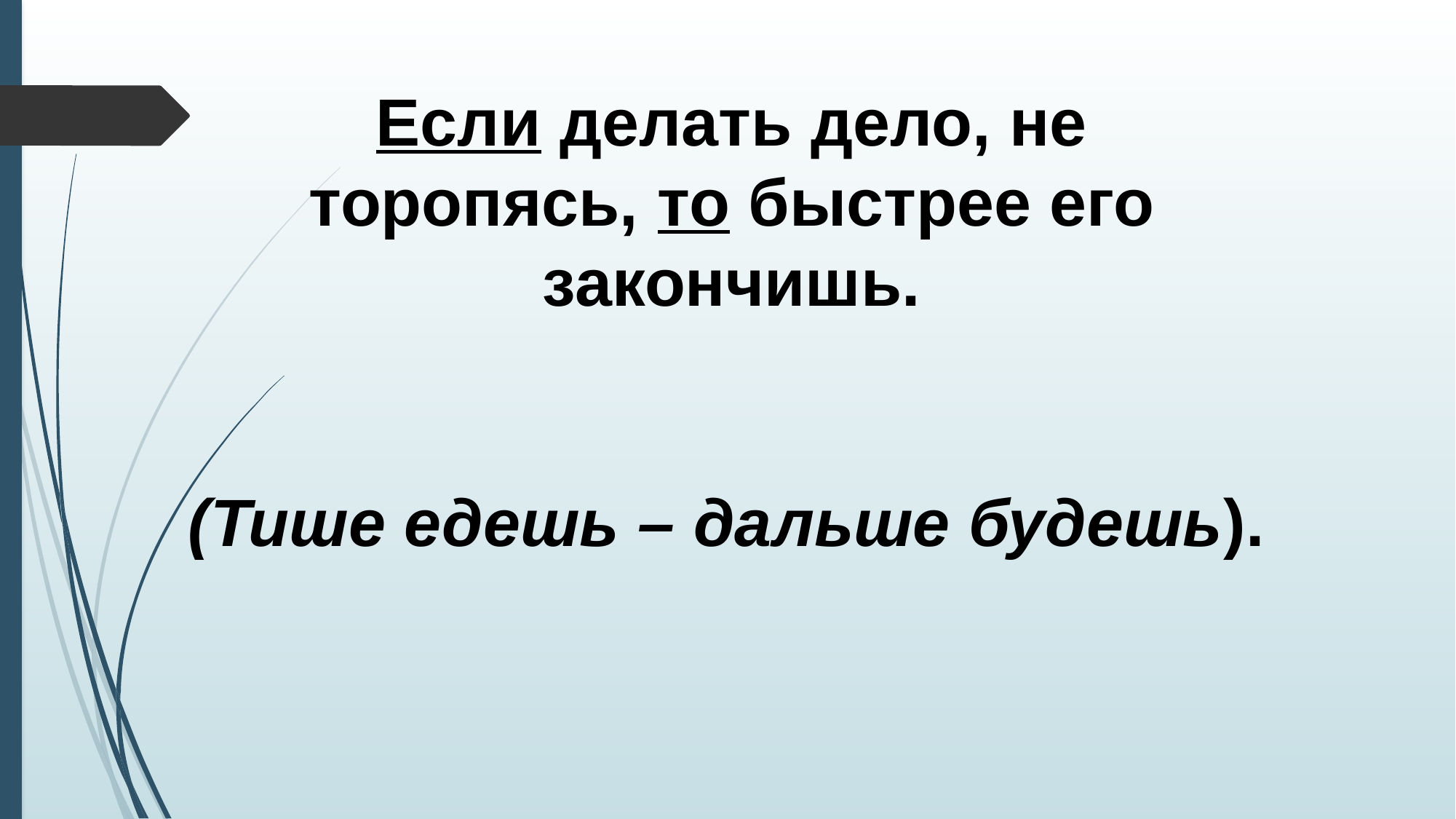

Если делать дело, не торопясь, то быстрее его закончишь.

(Тише едешь – дальше будешь).